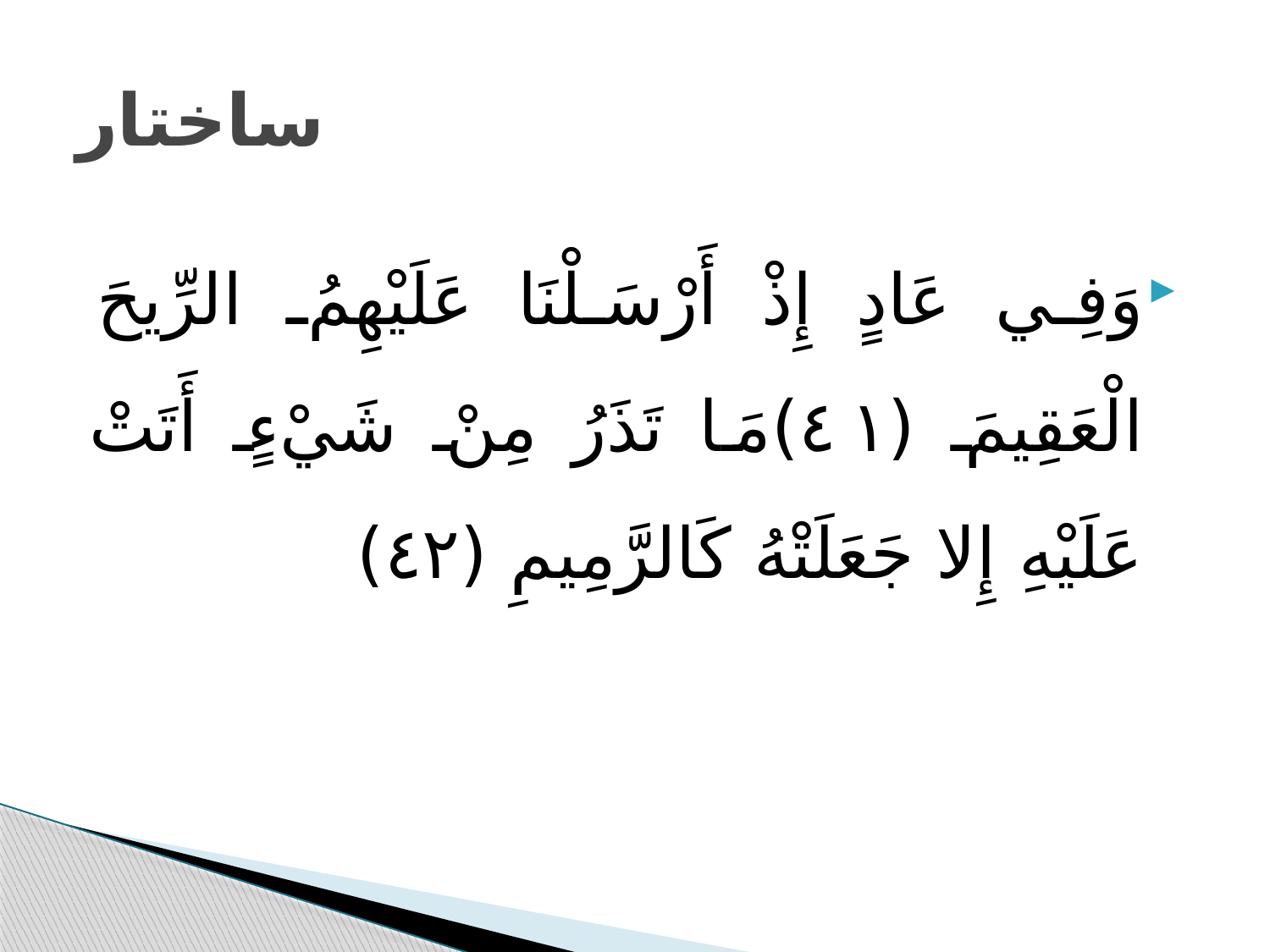

# ساختار
وَفِي عَادٍ إِذْ أَرْسَلْنَا عَلَيْهِمُ الرِّيحَ الْعَقِيمَ (٤١)مَا تَذَرُ مِنْ شَيْءٍ أَتَتْ عَلَيْهِ إِلا جَعَلَتْهُ كَالرَّمِيمِ (٤٢)